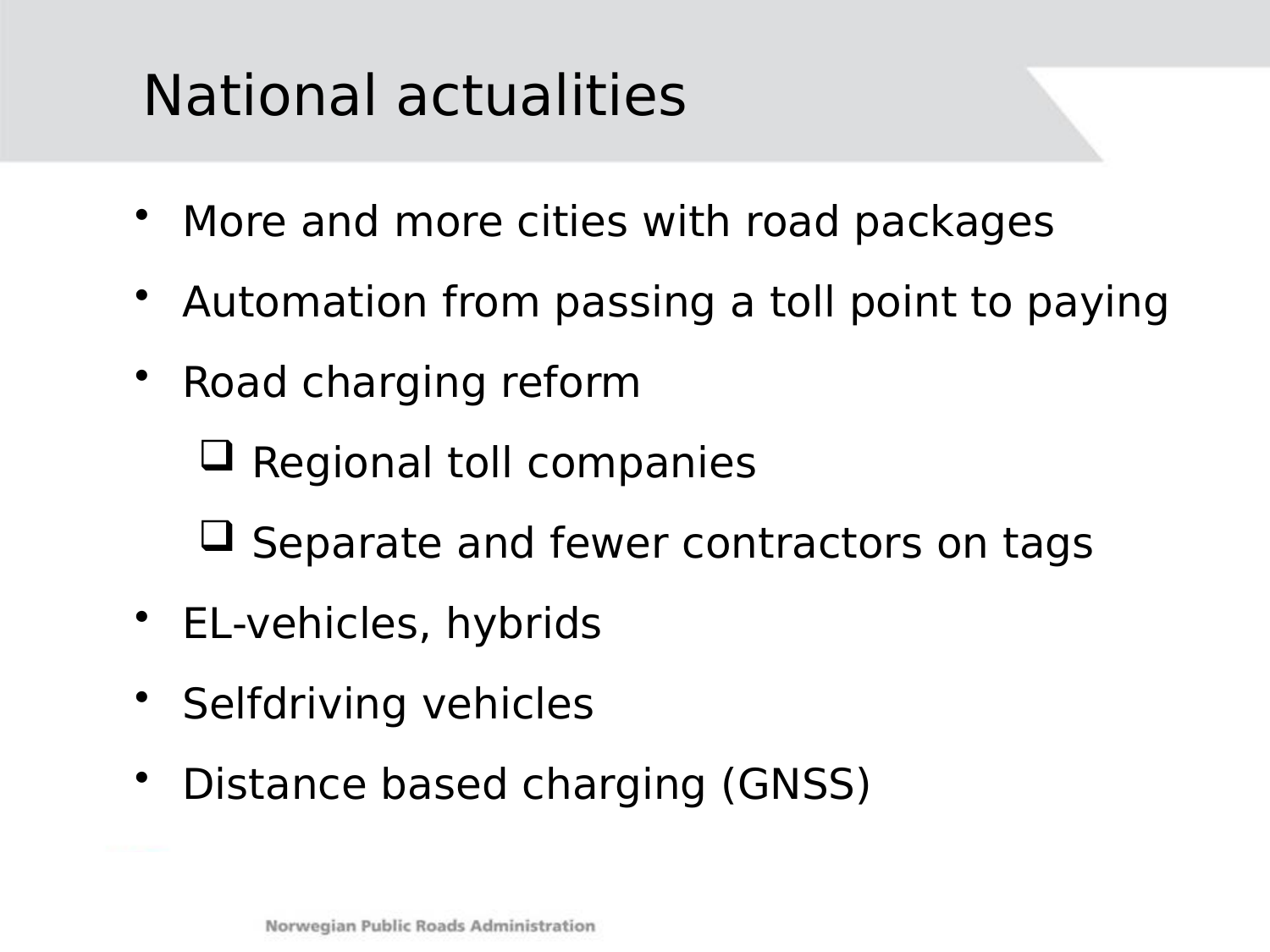

# National actualities
More and more cities with road packages
Automation from passing a toll point to paying
Road charging reform
 Regional toll companies
 Separate and fewer contractors on tags
EL-vehicles, hybrids
Selfdriving vehicles
Distance based charging (GNSS)